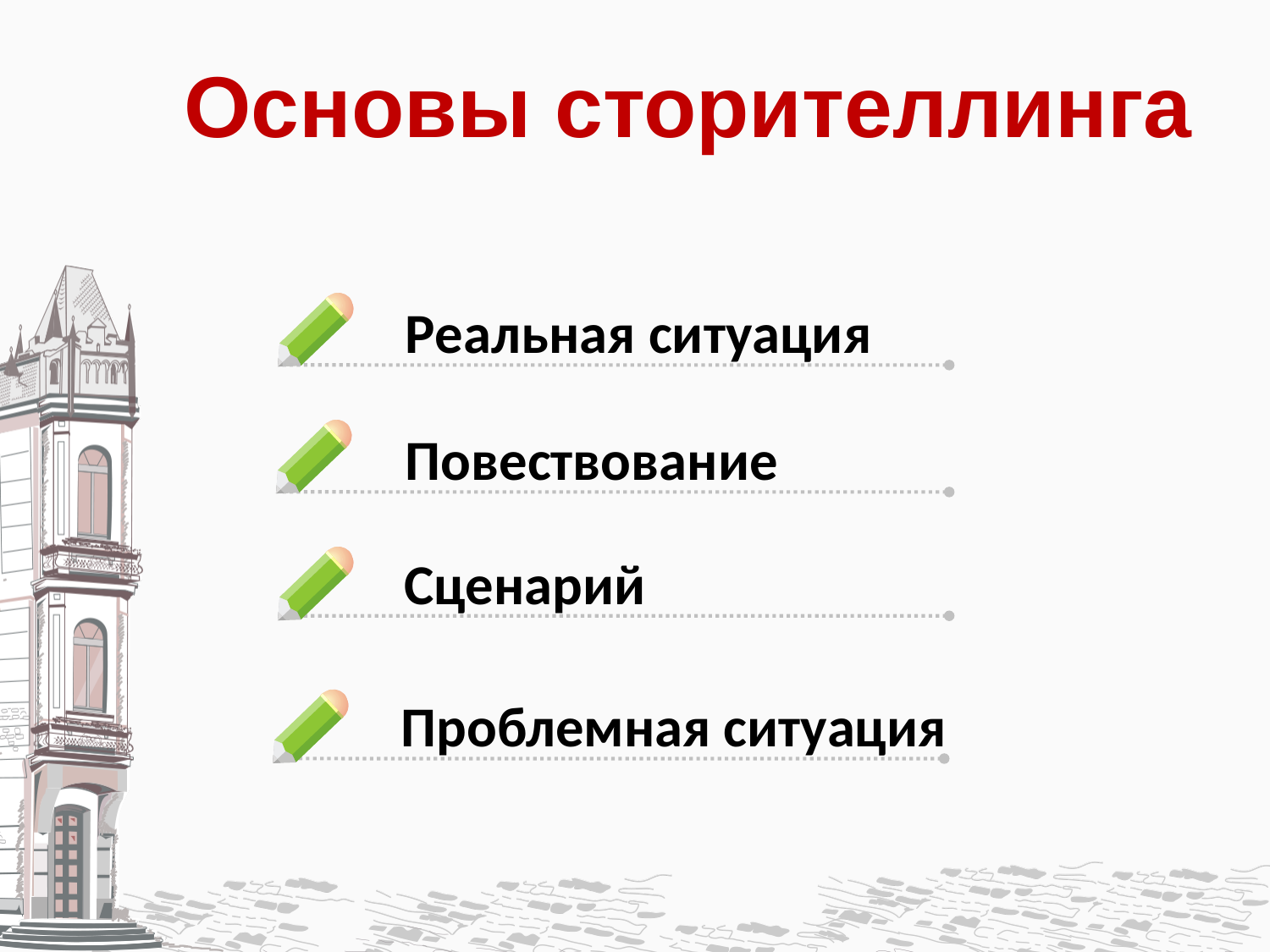

# Основы сторителлинга
Реальная ситуация

Повествование

Сценарий

Проблемная ситуация